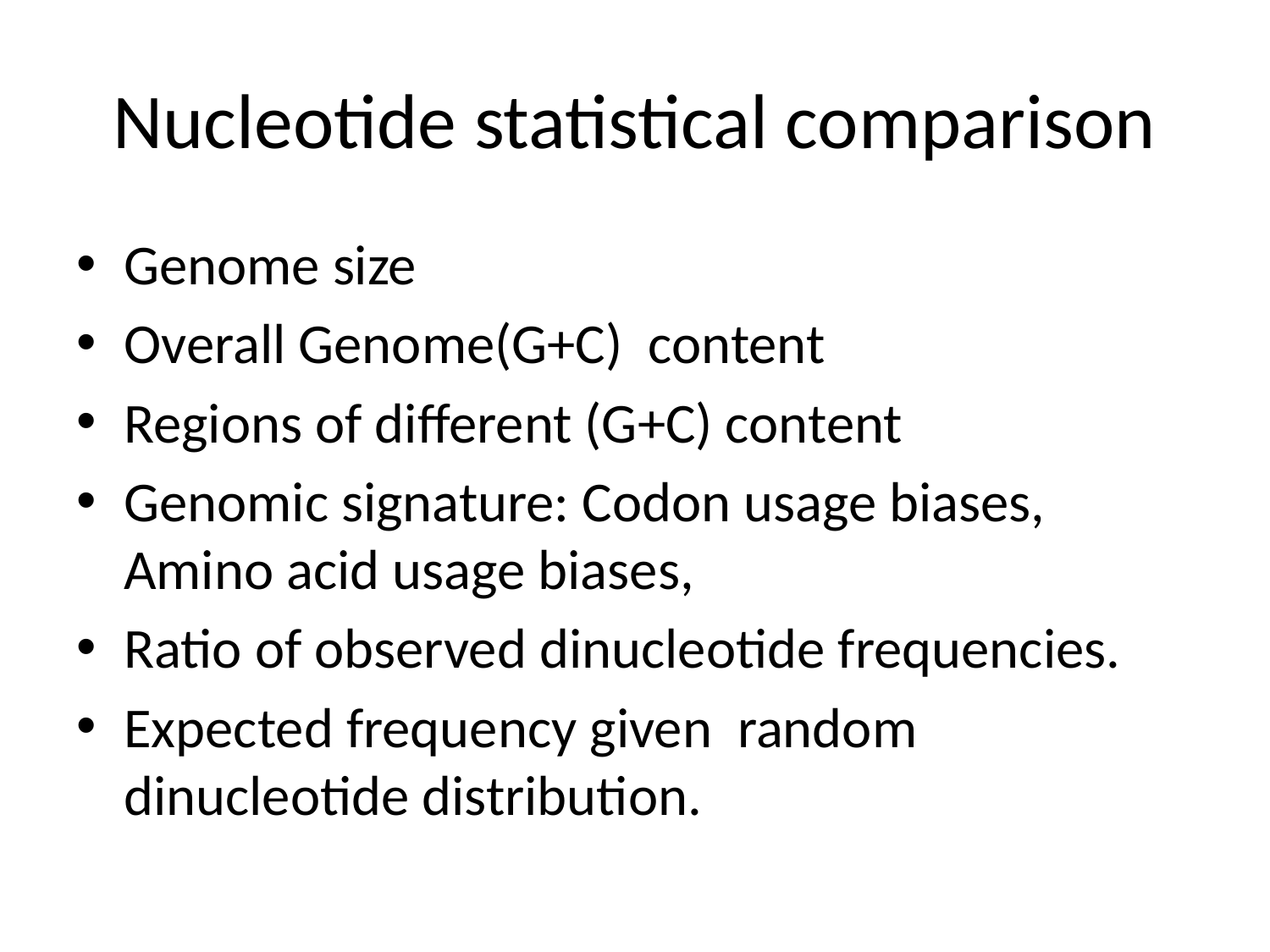

# Nucleotide statistical comparison
Genome size
Overall Genome(G+C)  content
Regions of different (G+C) content
Genomic signature: Codon usage biases, Amino acid usage biases,
Ratio of observed dinucleotide frequencies.
Expected frequency given  random dinucleotide distribution.